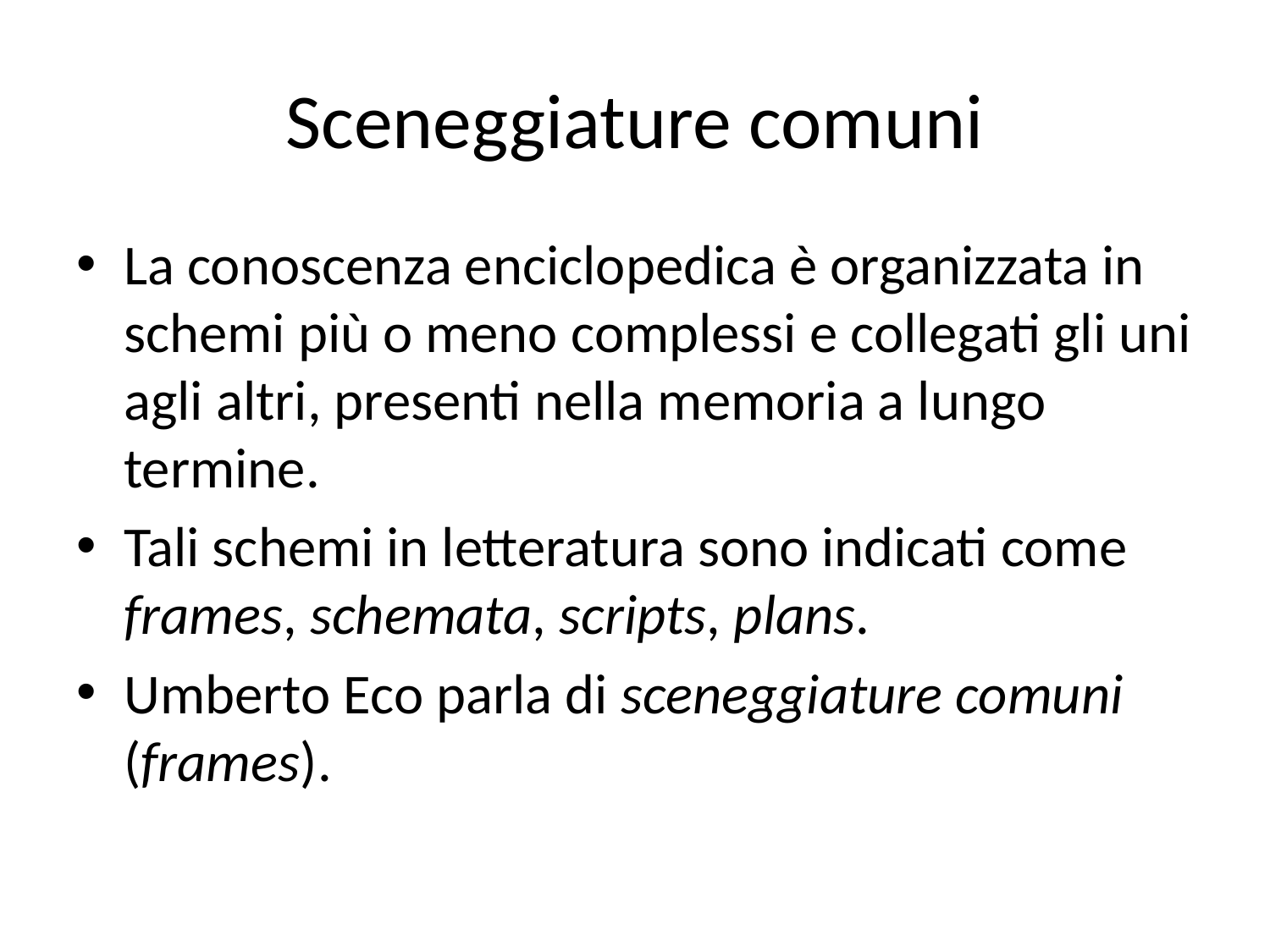

# Sceneggiature comuni
La conoscenza enciclopedica è organizzata in schemi più o meno complessi e collegati gli uni agli altri, presenti nella memoria a lungo termine.
Tali schemi in letteratura sono indicati come frames, schemata, scripts, plans.
Umberto Eco parla di sceneggiature comuni  (frames).